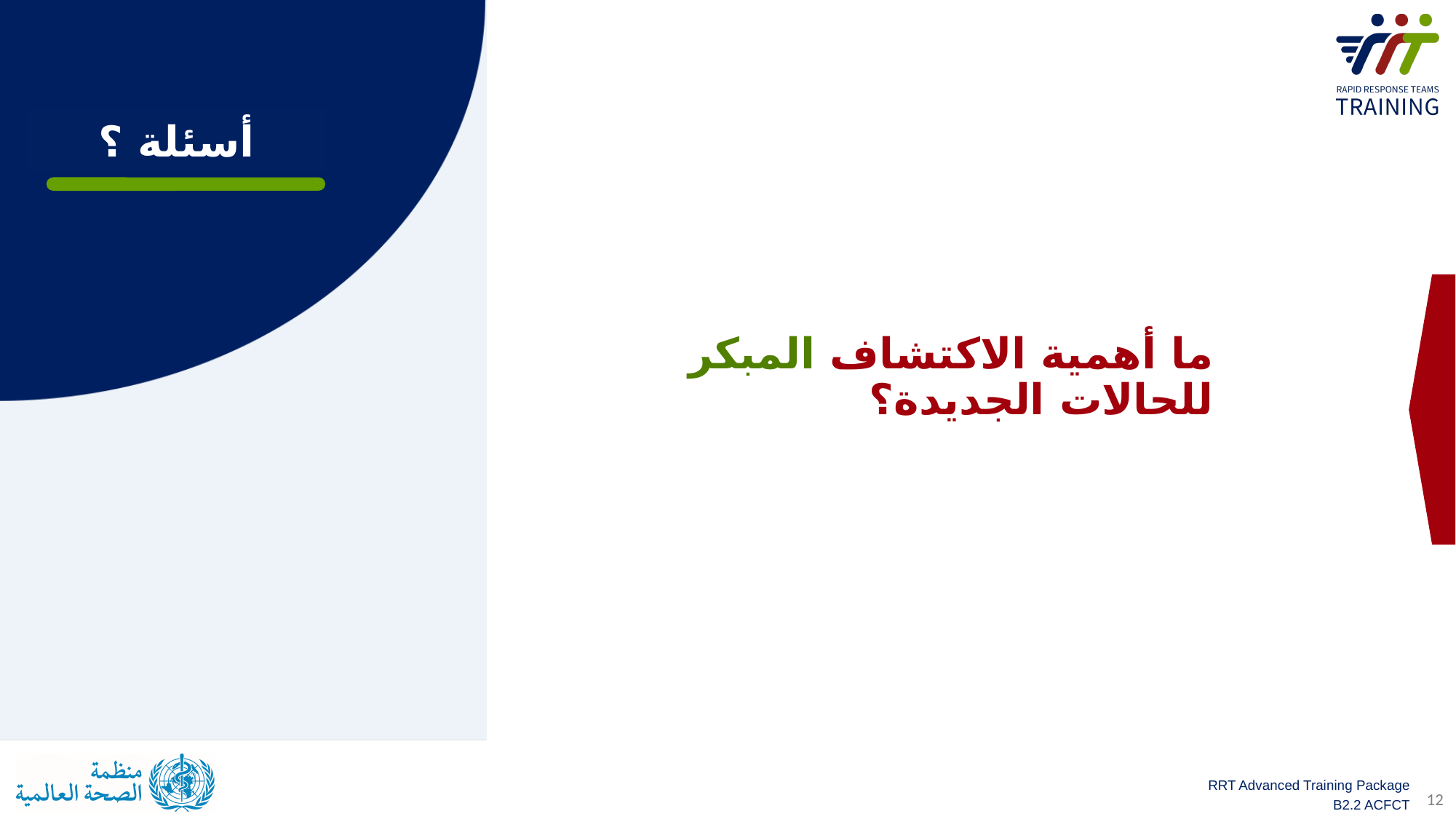

أسئلة ؟
ما أهمية الاكتشاف المبكر للحالات الجديدة؟